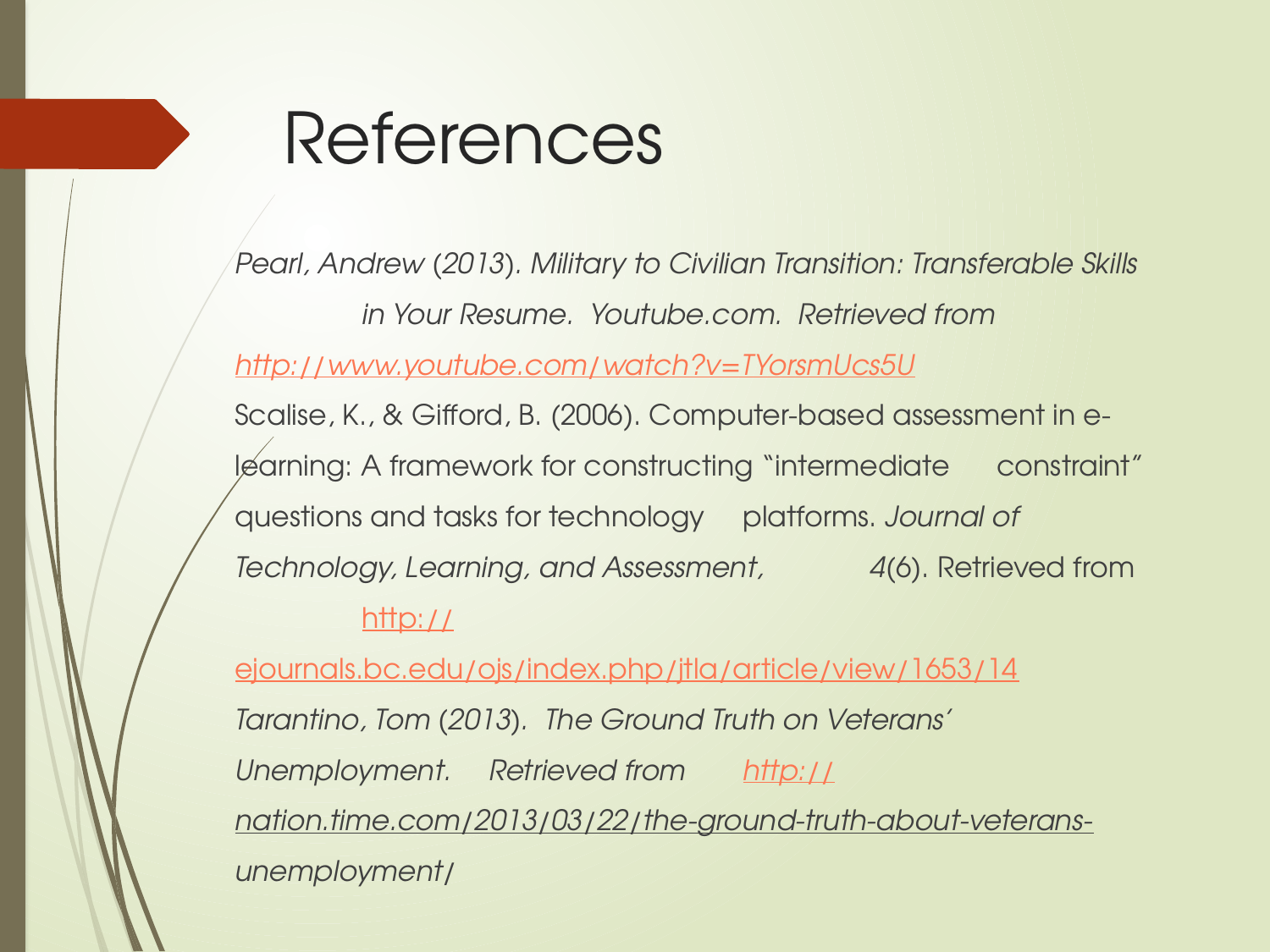

# References
Pearl, Andrew (2013). Military to Civilian Transition: Transferable Skills 	in Your Resume.  Youtube.com.  Retrieved from 	http://www.youtube.com/watch?v=TYorsmUcs5U
Scalise, K., & Gifford, B. (2006). Computer-based assessment in e-	learning: A framework for constructing “intermediate 	constraint” questions and tasks for technology 	platforms. Journal of Technology, Learning, and Assessment, 	4(6). Retrieved from 	http://ejournals.bc.edu/ojs/index.php/jtla/article/view/1653/14
Tarantino, Tom (2013).  The Ground Truth on Veterans’ 	Unemployment.  	Retrieved from 	http://nation.time.com/2013/03/22/the-ground-truth-	about-	veterans-unemployment/